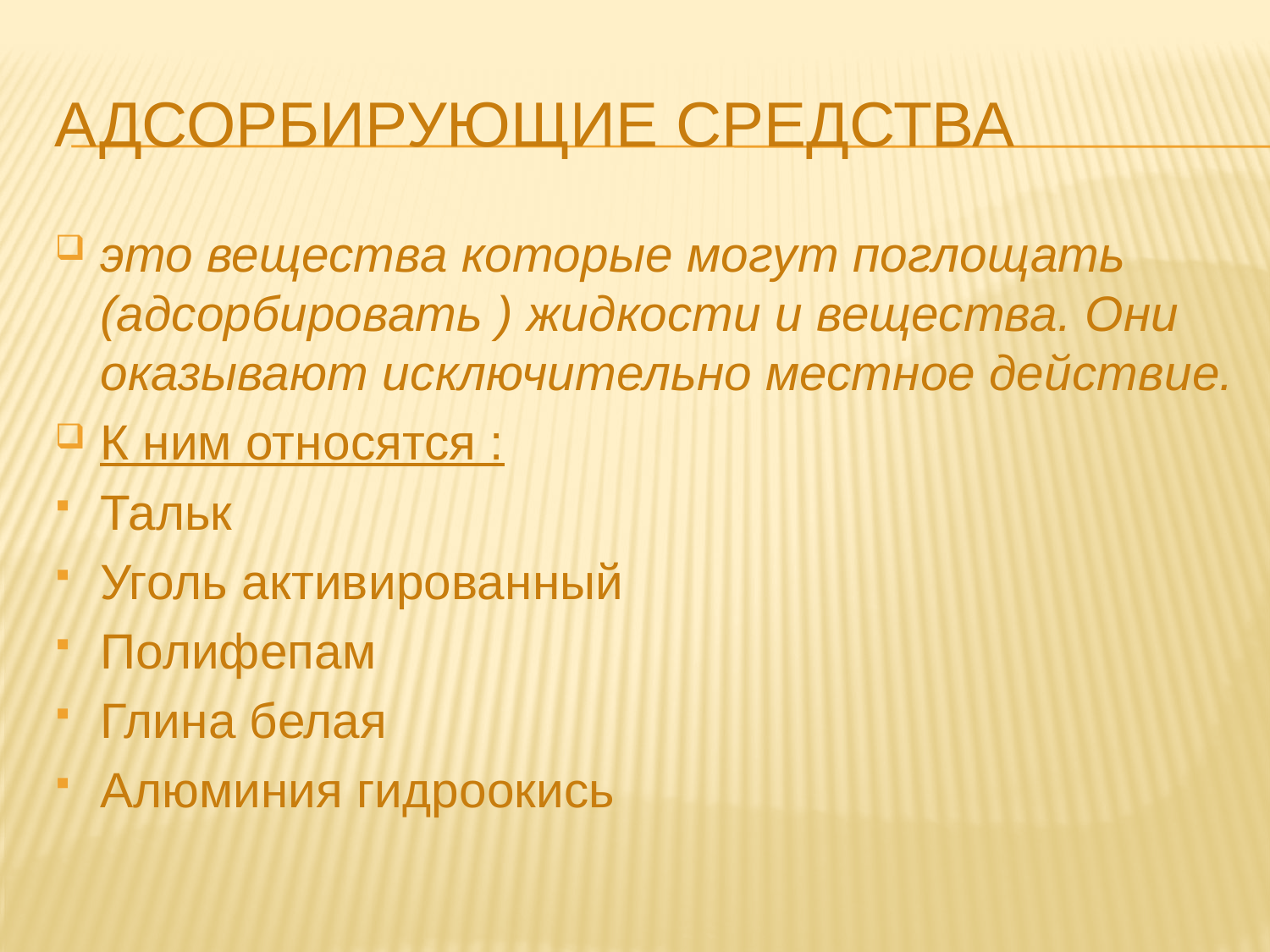

# Адсорбирующие средства
это вещества которые могут поглощать (адсорбировать ) жидкости и вещества. Они оказывают исключительно местное действие.
К ним относятся :
Тальк
Уголь активированный
Полифепам
Глина белая
Алюминия гидроокись